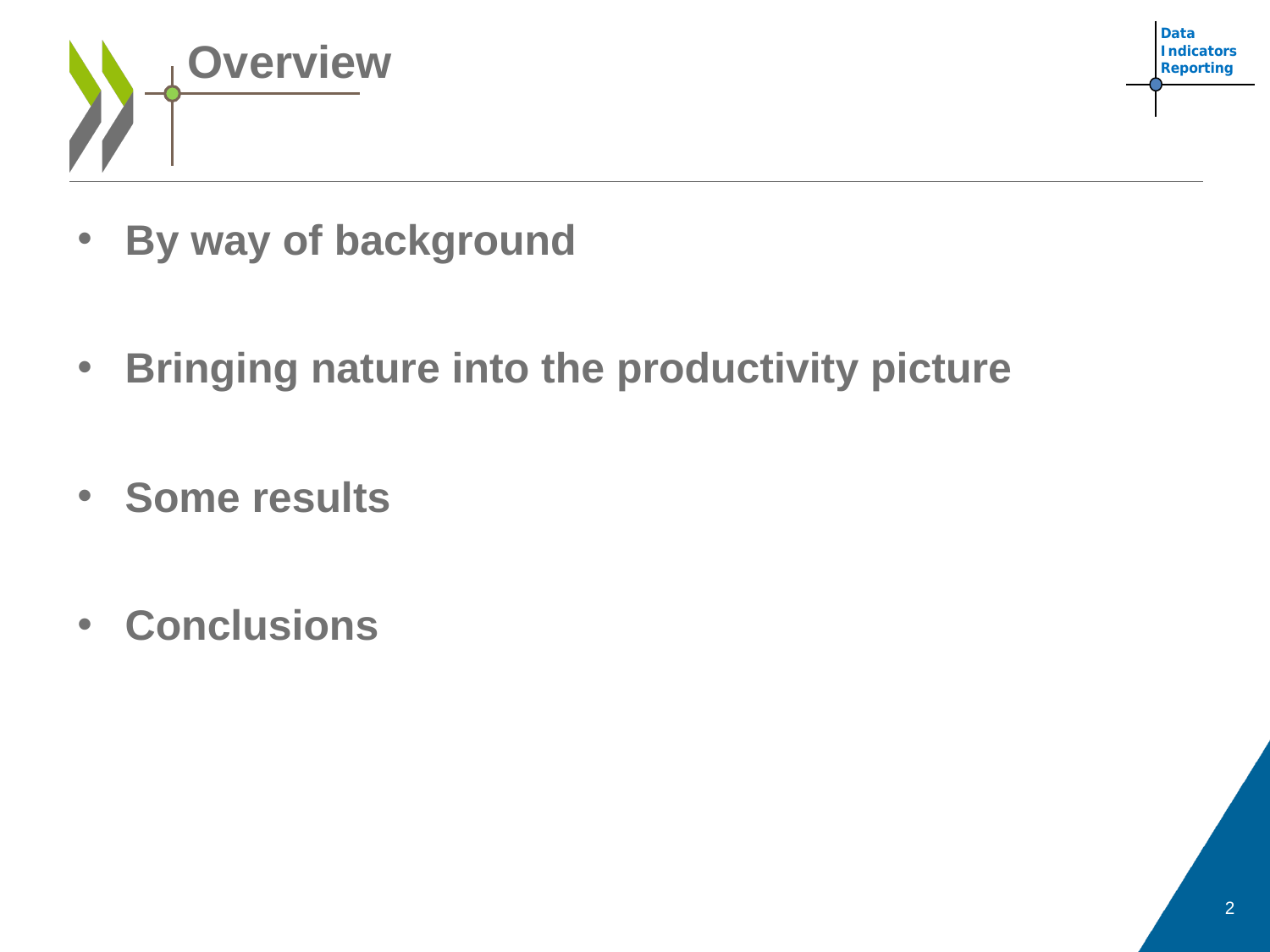

# Overview
By way of background

Bringing nature into the productivity picture

Some results

Conclusions

2